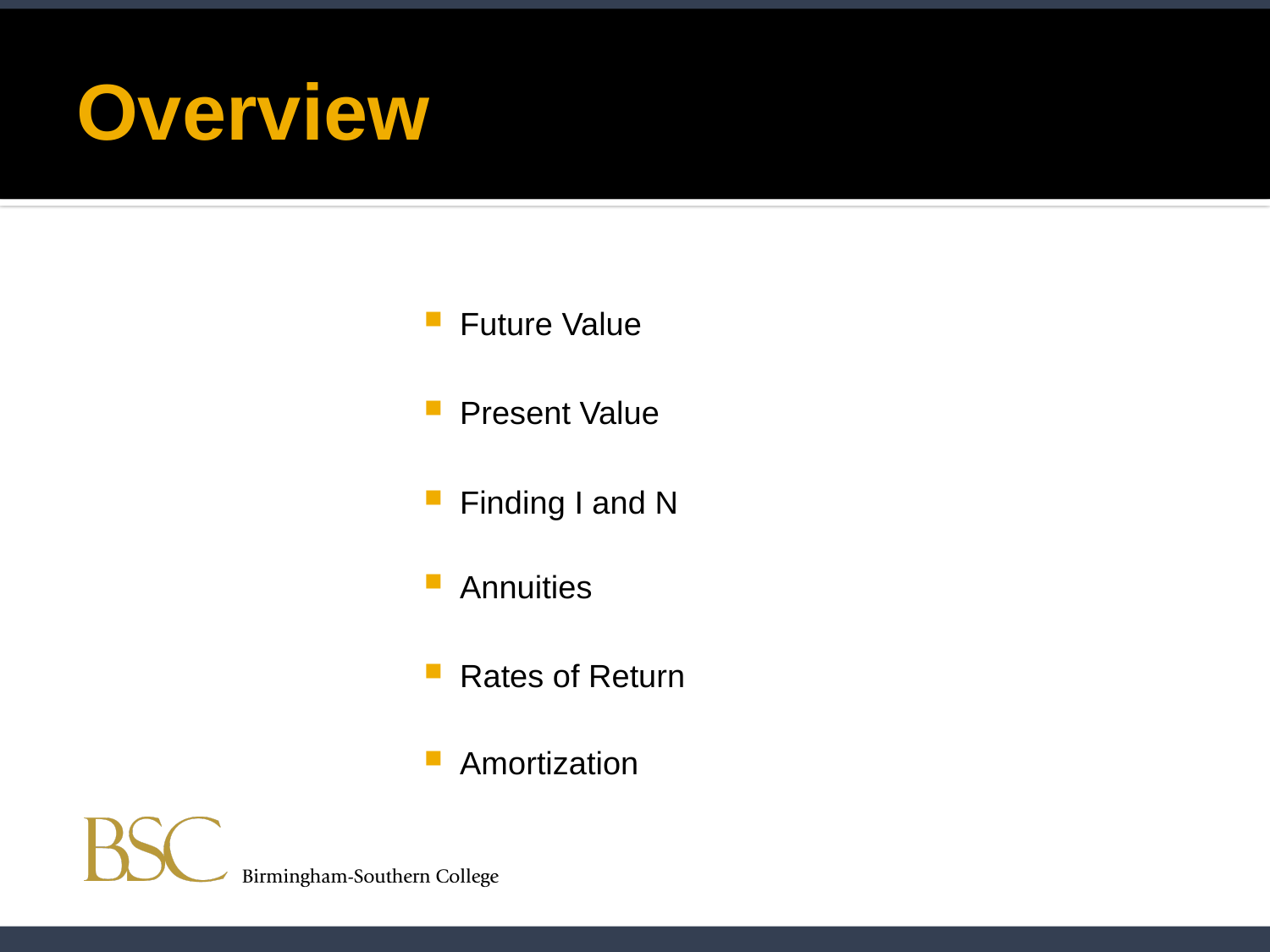

# Overview
Future Value
Present Value
Finding I and N
Annuities
Rates of Return
Amortization